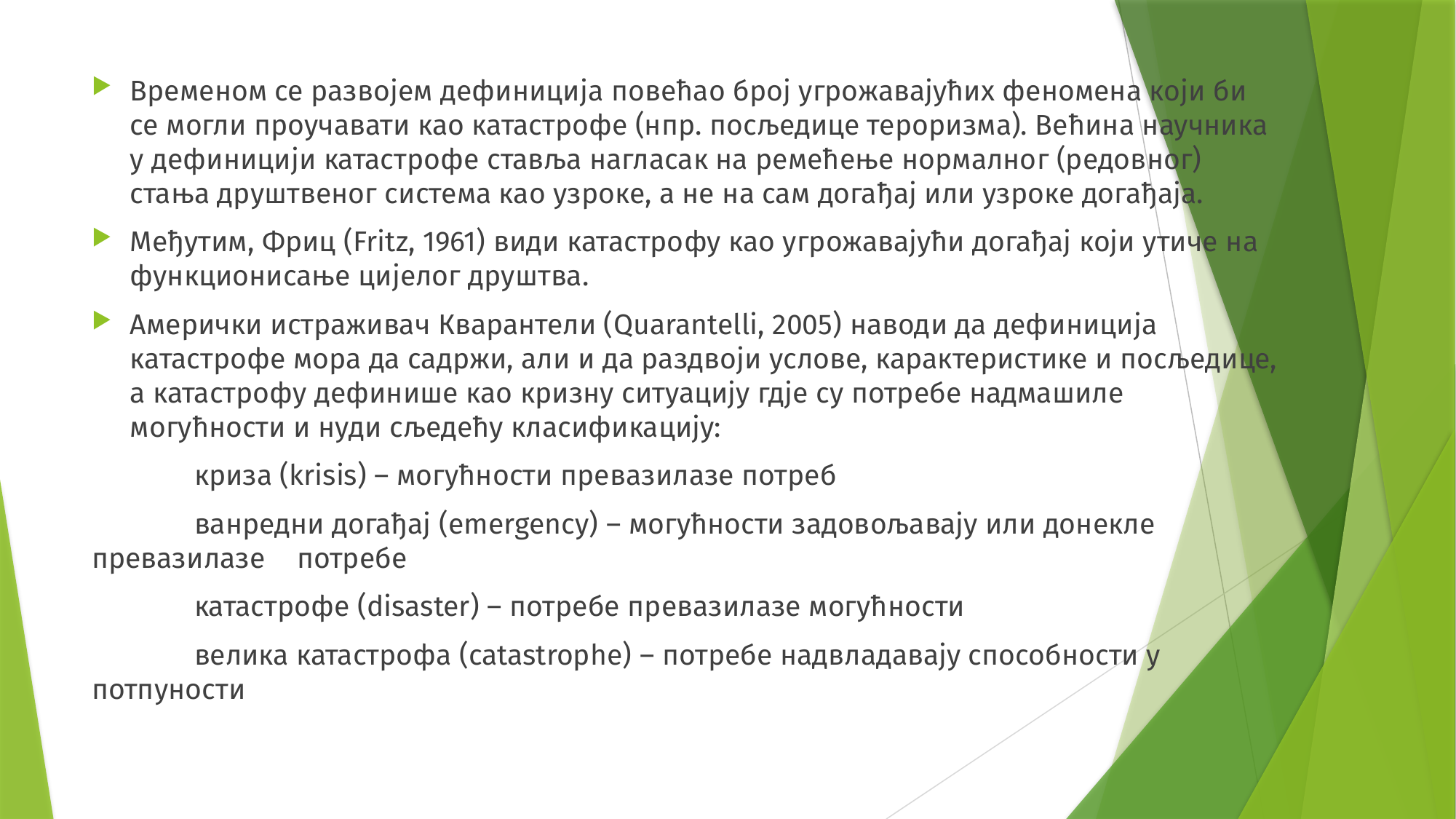

Временом се развојем дефиниција повећао број угрожавајућих феномена који би се могли проучавати као катастрофе (нпр. посљедице тероризма). Већина научника у дефиницији катастрофе ставља нагласак на ремећење нормалног (редовног) стања друштвеног система као узроке, а не на сам догађај или узроке догађаја.
Међутим, Фриц (Fritz, 1961) види катастрофу као угрожавајући догађај који утиче на функционисање цијелог друштва.
Амерички истраживач Кварантели (Quarantelli, 2005) наводи да дефиниција катастрофе мора да садржи, али и да раздвоји услове, карактеристике и посљедице, а катастрофу дефинише као кризну ситуацију гдје су потребе надмашиле могућности и нуди сљедећу класификацију:
	криза (krisis) – могућности превазилазе потреб
	ванредни догађај (emergency) – могућности задовољавају или донекле 	превазилазе 	потребе
	катастрофе (disaster) – потребе превазилазе могућности
	велика катастрофа (catastrophe) – потребе надвладавају способности у 	потпуности